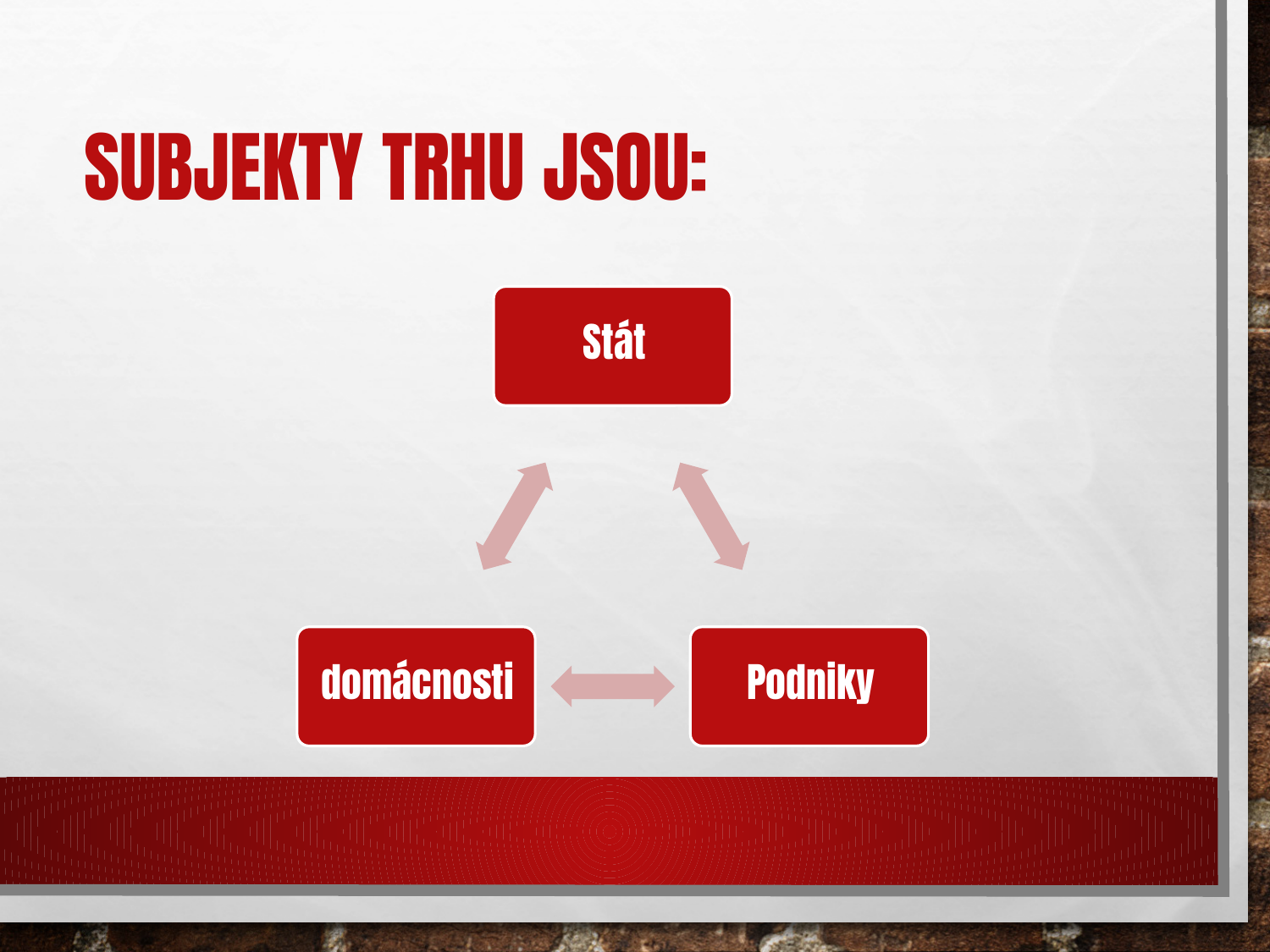

# Subjekty trhu jsou:
Stát

Podniky

domácnosti